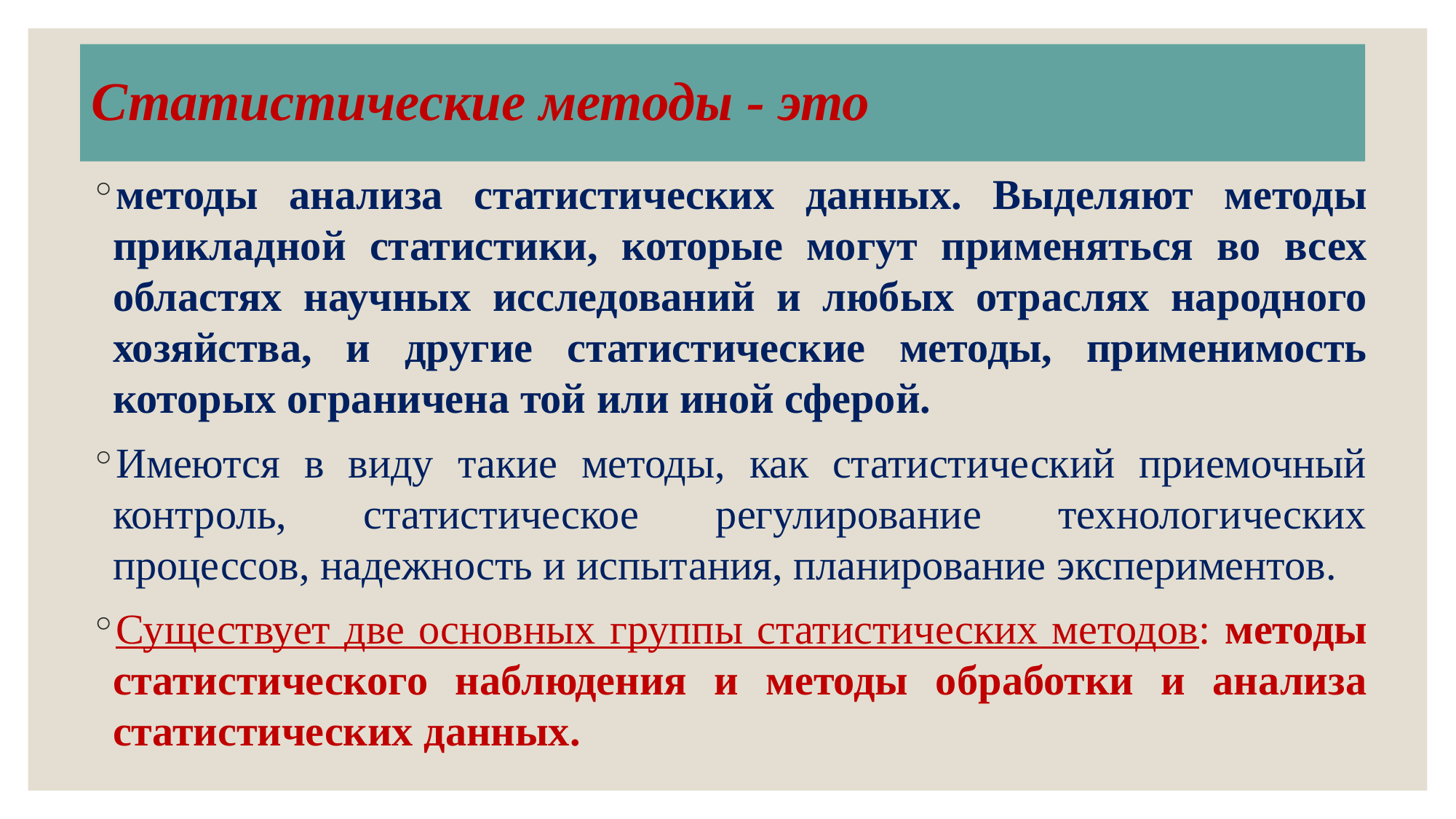

# Статистические методы - это
методы анализа статистических данных. Выделяют методы прикладной статистики, которые могут применяться во всех областях научных исследований и любых отраслях народного хозяйства, и другие статистические методы, применимость которых ограничена той или иной сферой.
Имеются в виду такие методы, как статистический приемочный контроль, статистическое регулирование технологических процессов, надежность и испытания, планирование экспериментов.
Существует две основных группы статистических методов: методы статистического наблюдения и методы обработки и анализа статистических данных.